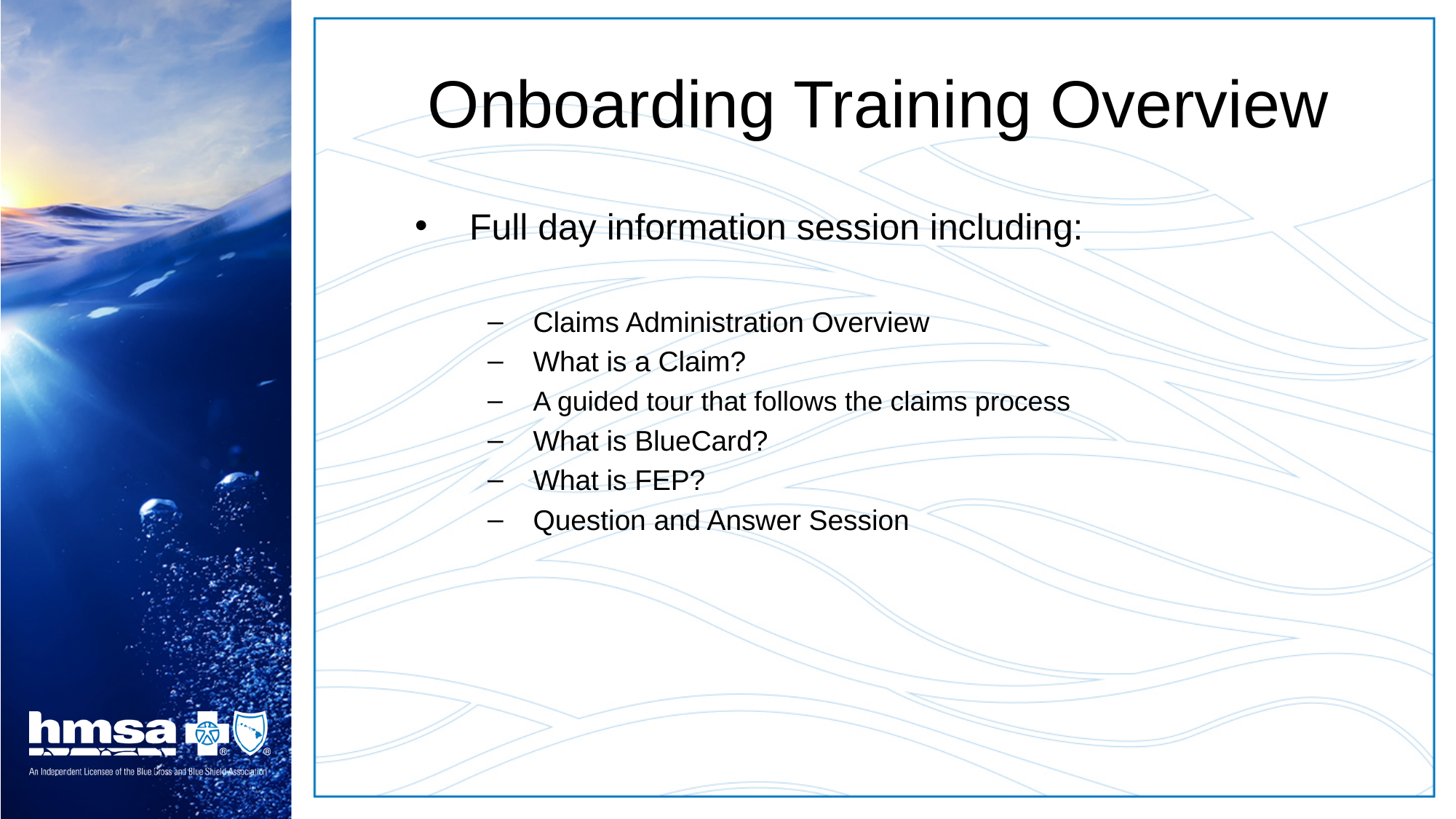

# Onboarding Training Overview
Full day information session including:

Claims Administration Overview
What is a Claim?
A guided tour that follows the claims process
What is BlueCard?
What is FEP?
Question and Answer Session